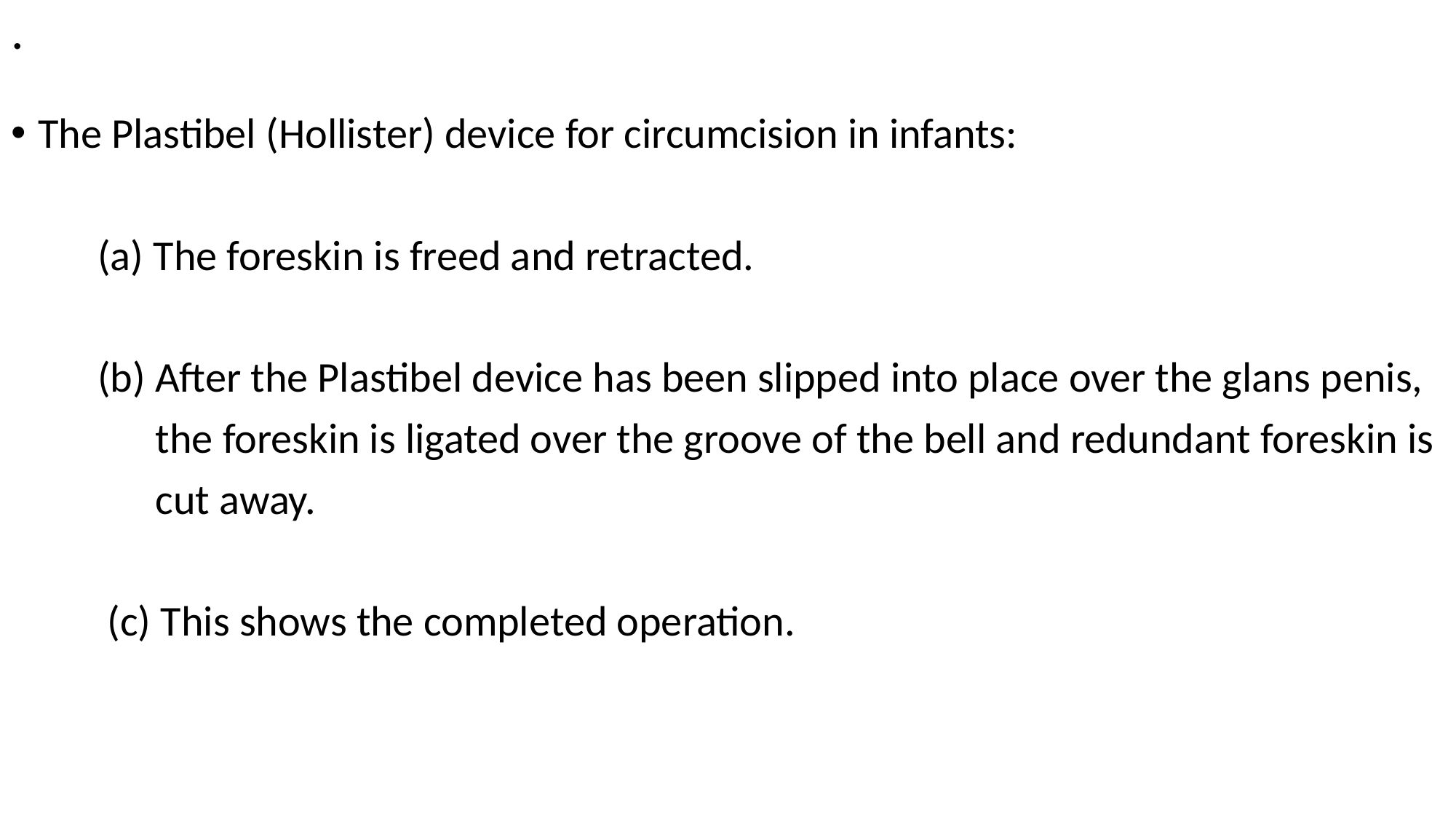

# .
The Plastibel (Hollister) device for circumcision in infants:

         (a) The foreskin is freed and retracted.

         (b) After the Plastibel device has been slipped into place over the glans penis,
               the foreskin is ligated over the groove of the bell and redundant foreskin is
               cut away.

          (c) This shows the completed operation.